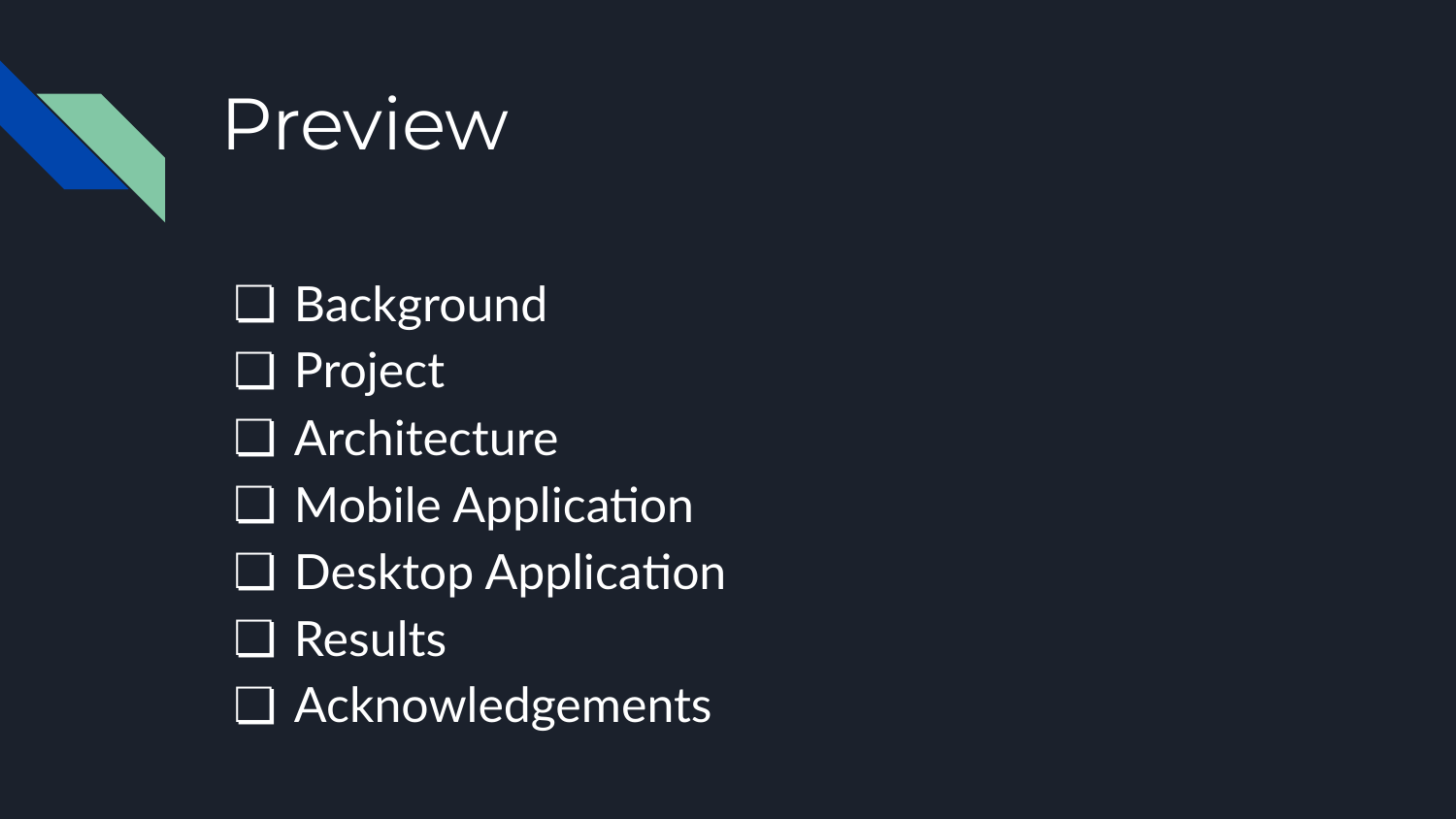

# Preview
Background
Project
Architecture
Mobile Application
Desktop Application
Results
Acknowledgements